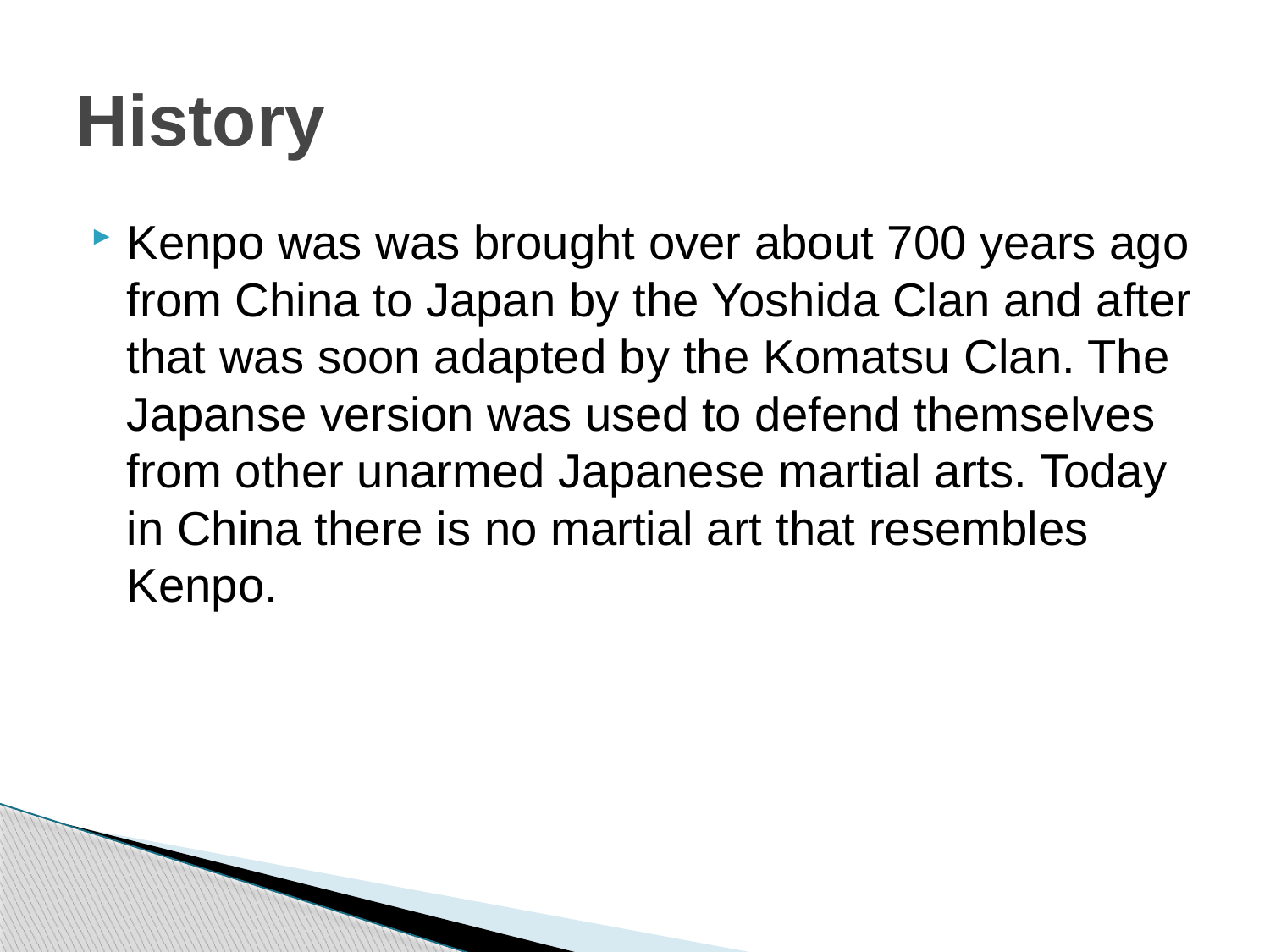

# History
Kenpo was was brought over about 700 years ago from China to Japan by the Yoshida Clan and after that was soon adapted by the Komatsu Clan. The Japanse version was used to defend themselves from other unarmed Japanese martial arts. Today in China there is no martial art that resembles Kenpo.